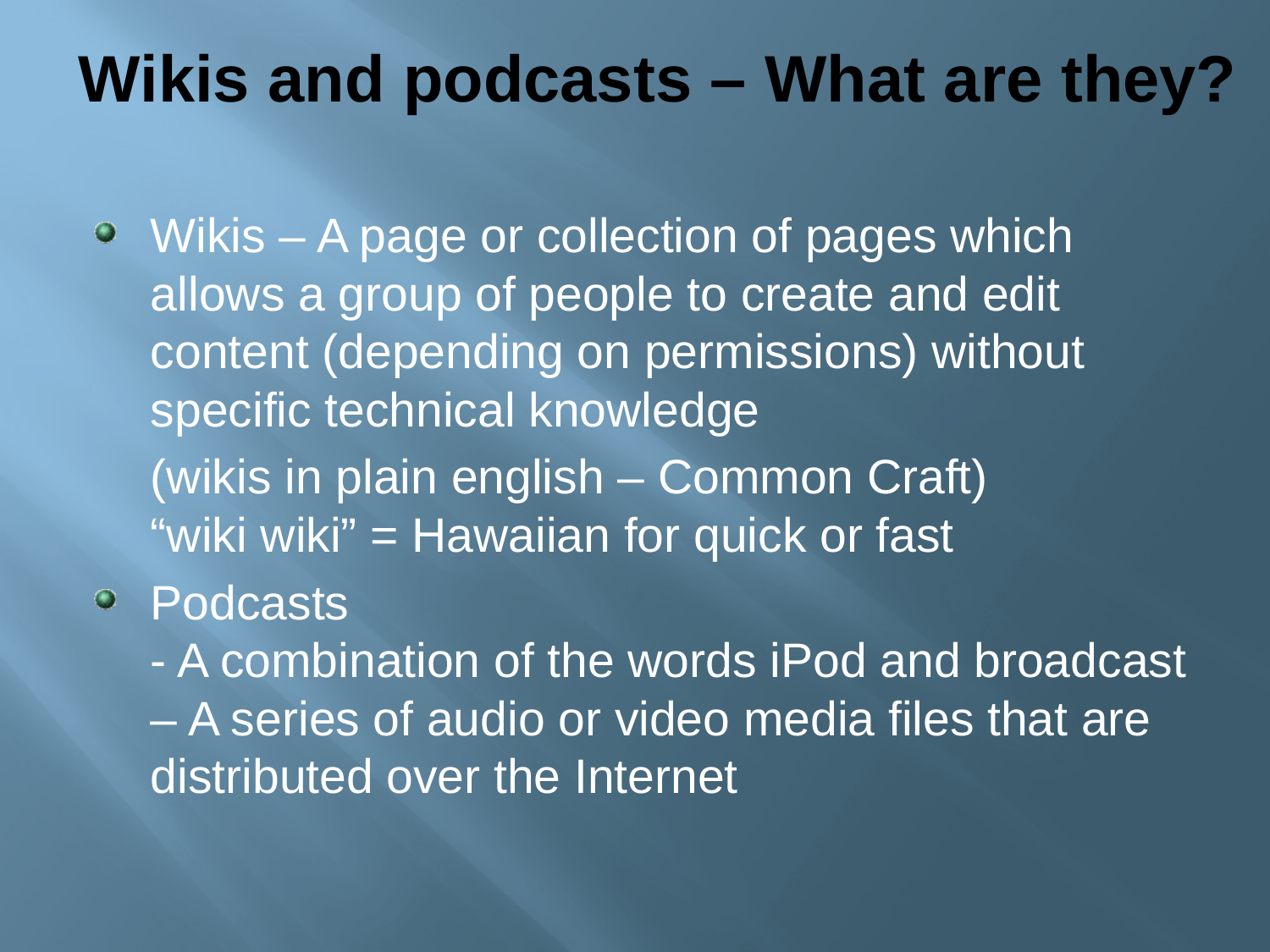

# Wikis and podcasts – What are they?
Wikis – A page or collection of pages which allows a group of people to create and edit content (depending on permissions) without specific technical knowledge
	(wikis in plain english – Common Craft)
“wiki wiki” = Hawaiian for quick or fast
Podcasts
- A combination of the words iPod and broadcast
– A series of audio or video media files that are distributed over the Internet